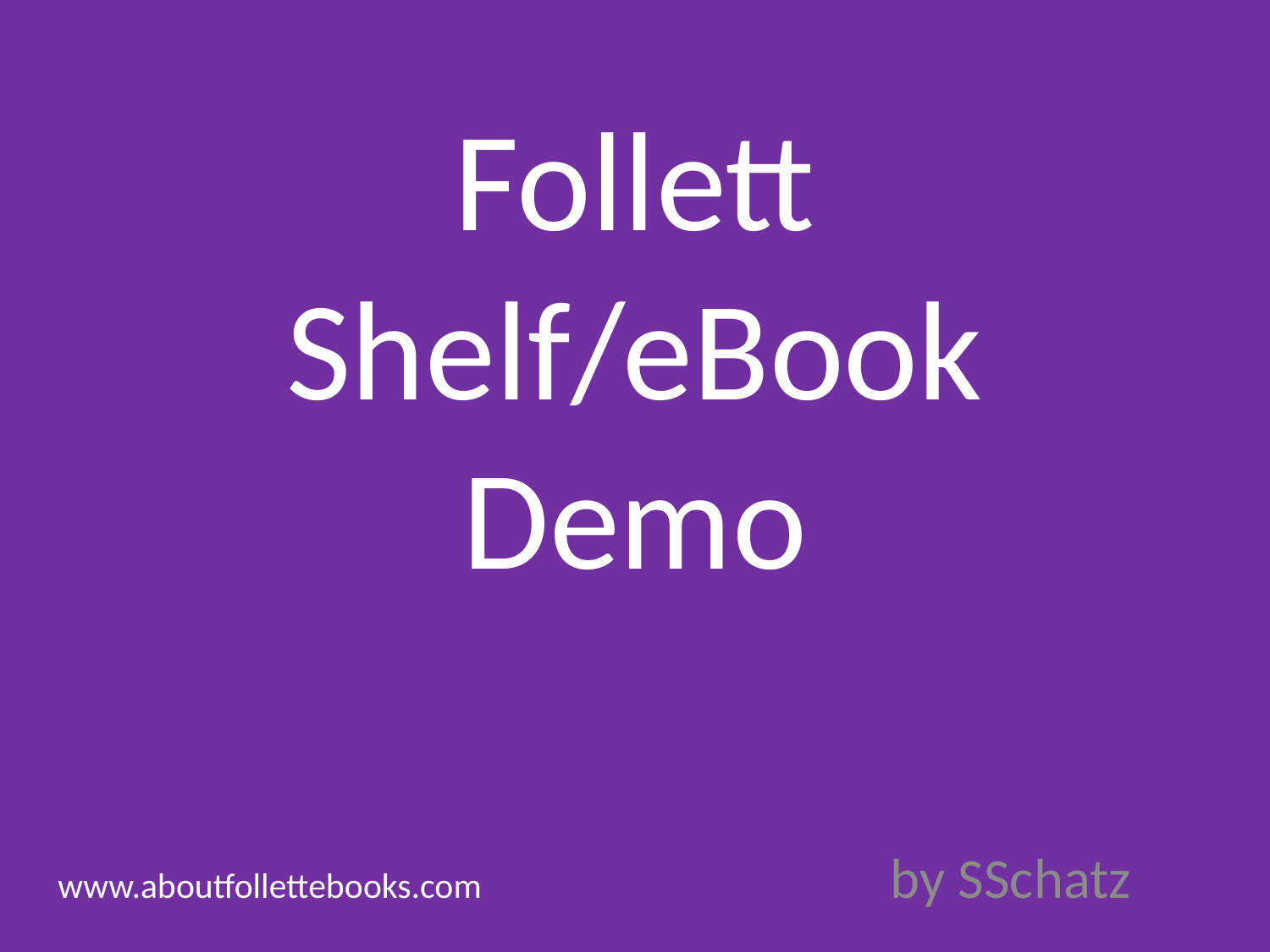

# Follett Shelf/eBook Demo
by SSchatz
www.aboutfollettebooks.com